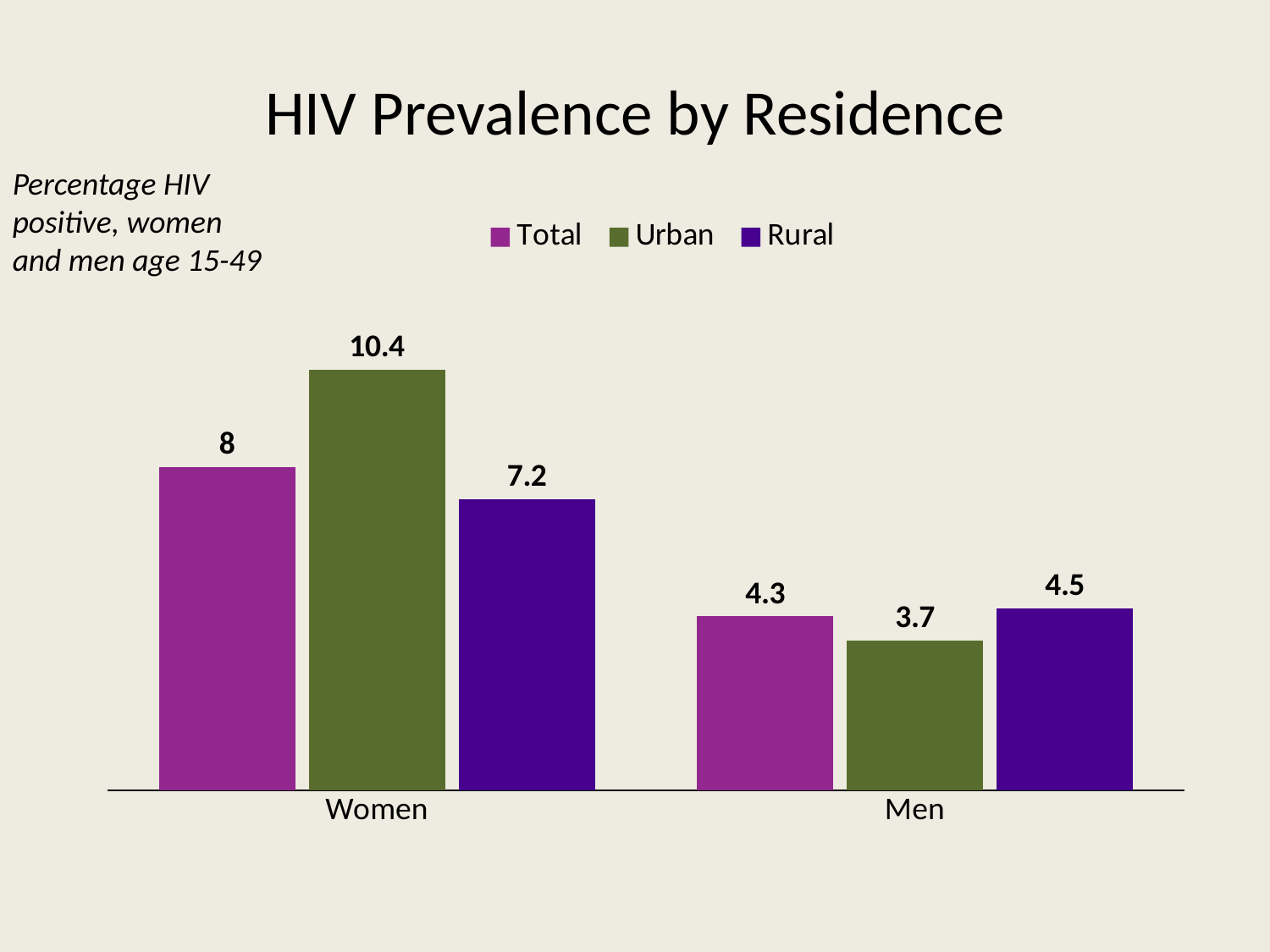

# HIV Prevalence by Residence
Percentage HIV positive, women and men age 15-49

### Chart

| Category | Total | Urban | Rural |
|---|---|---|---|
| Women | 8.0 | 10.4 | 7.2 |
| Men | 4.3 | 3.7 | 4.5 |